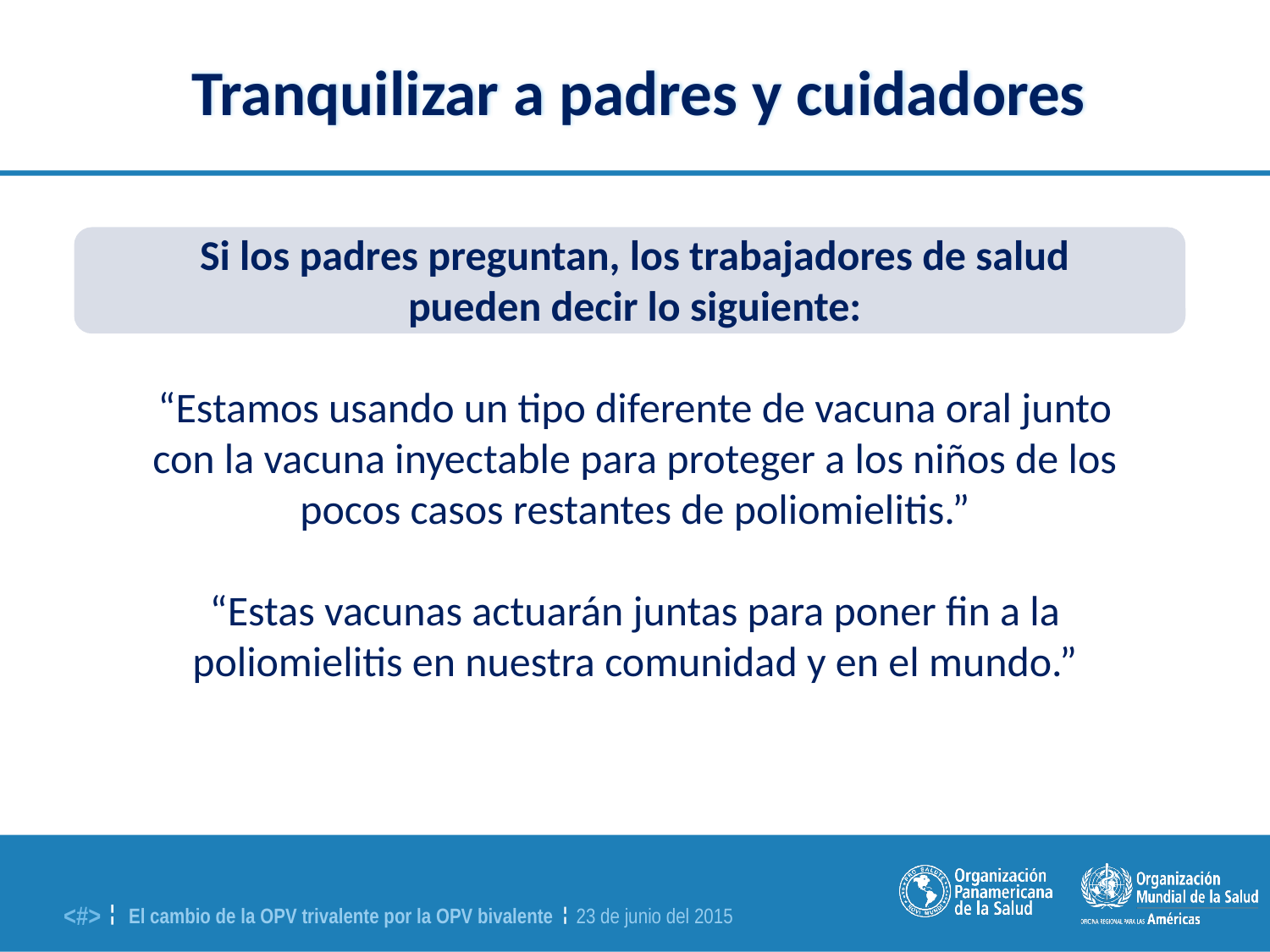

Tranquilizar a padres y cuidadores
Si los padres preguntan, los trabajadores de salud pueden decir lo siguiente:
“Estamos usando un tipo diferente de vacuna oral junto con la vacuna inyectable para proteger a los niños de los pocos casos restantes de poliomielitis.”

“Estas vacunas actuarán juntas para poner fin a la poliomielitis en nuestra comunidad y en el mundo.”